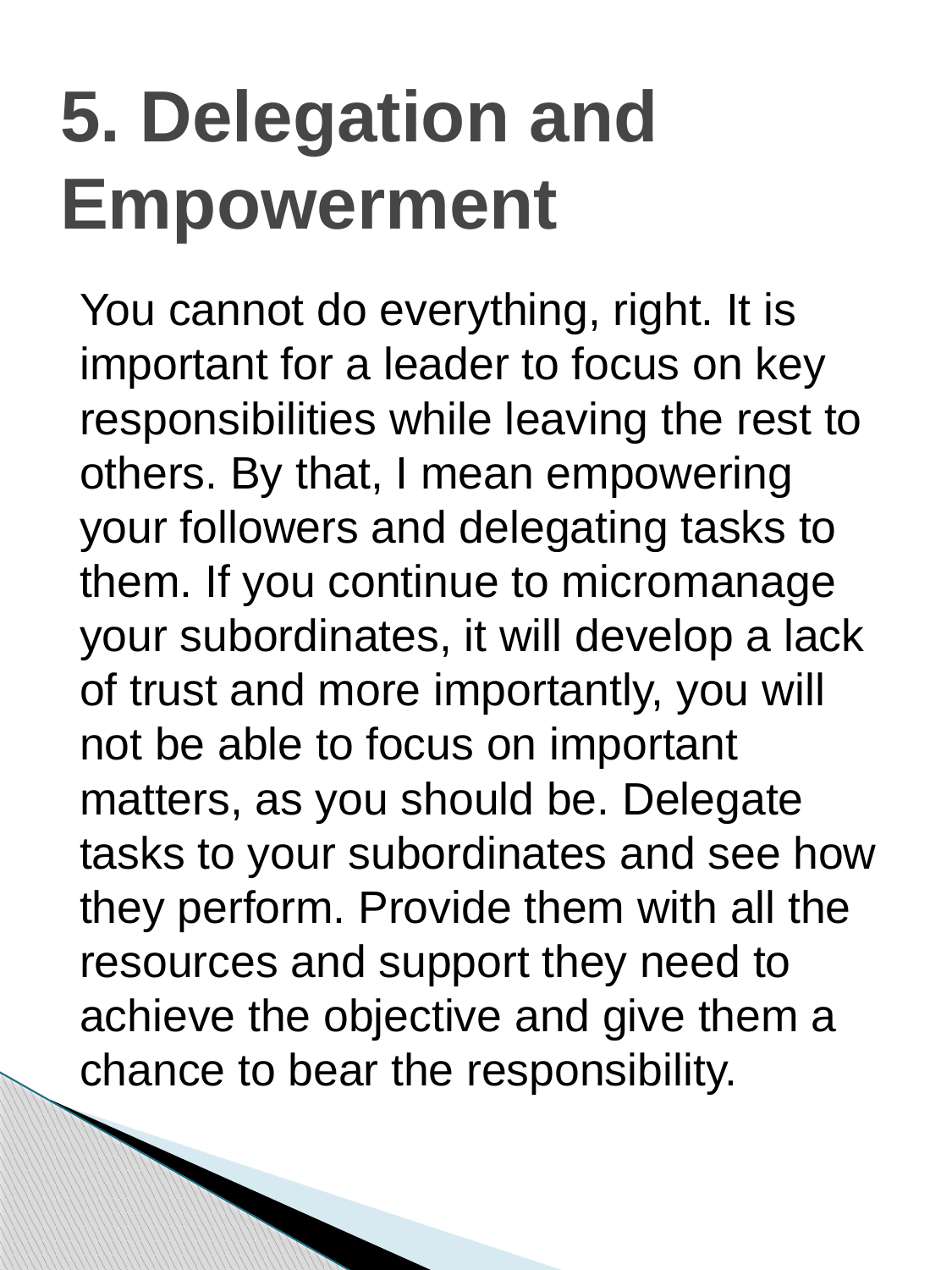

# 5. Delegation and Empowerment
You cannot do everything, right. It is important for a leader to focus on key responsibilities while leaving the rest to others. By that, I mean empowering your followers and delegating tasks to them. If you continue to micromanage your subordinates, it will develop a lack of trust and more importantly, you will not be able to focus on important matters, as you should be. Delegate tasks to your subordinates and see how they perform. Provide them with all the resources and support they need to achieve the objective and give them a chance to bear the responsibility.